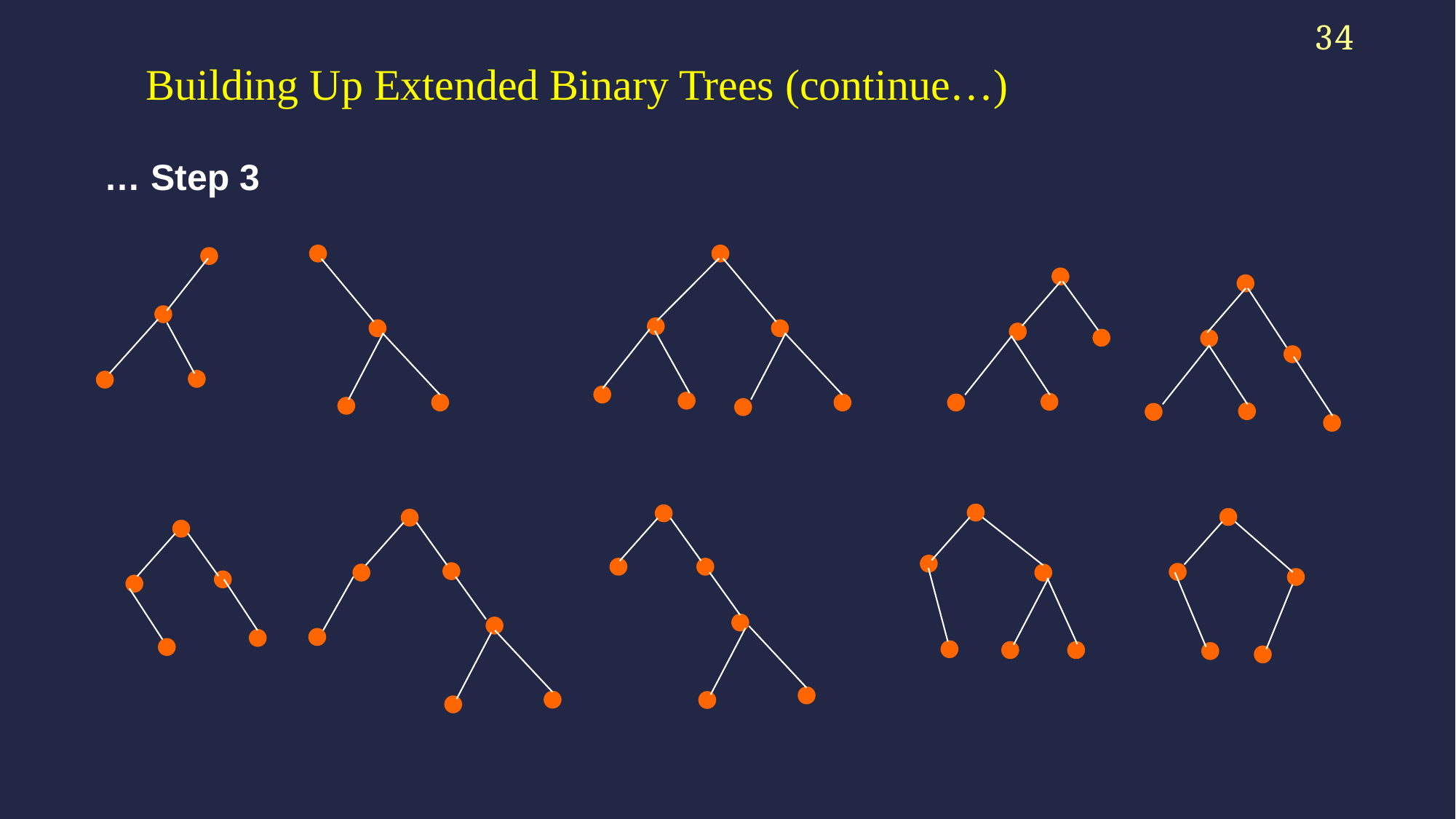

34
# Building Up Extended Binary Trees (continue…)
… Step 3